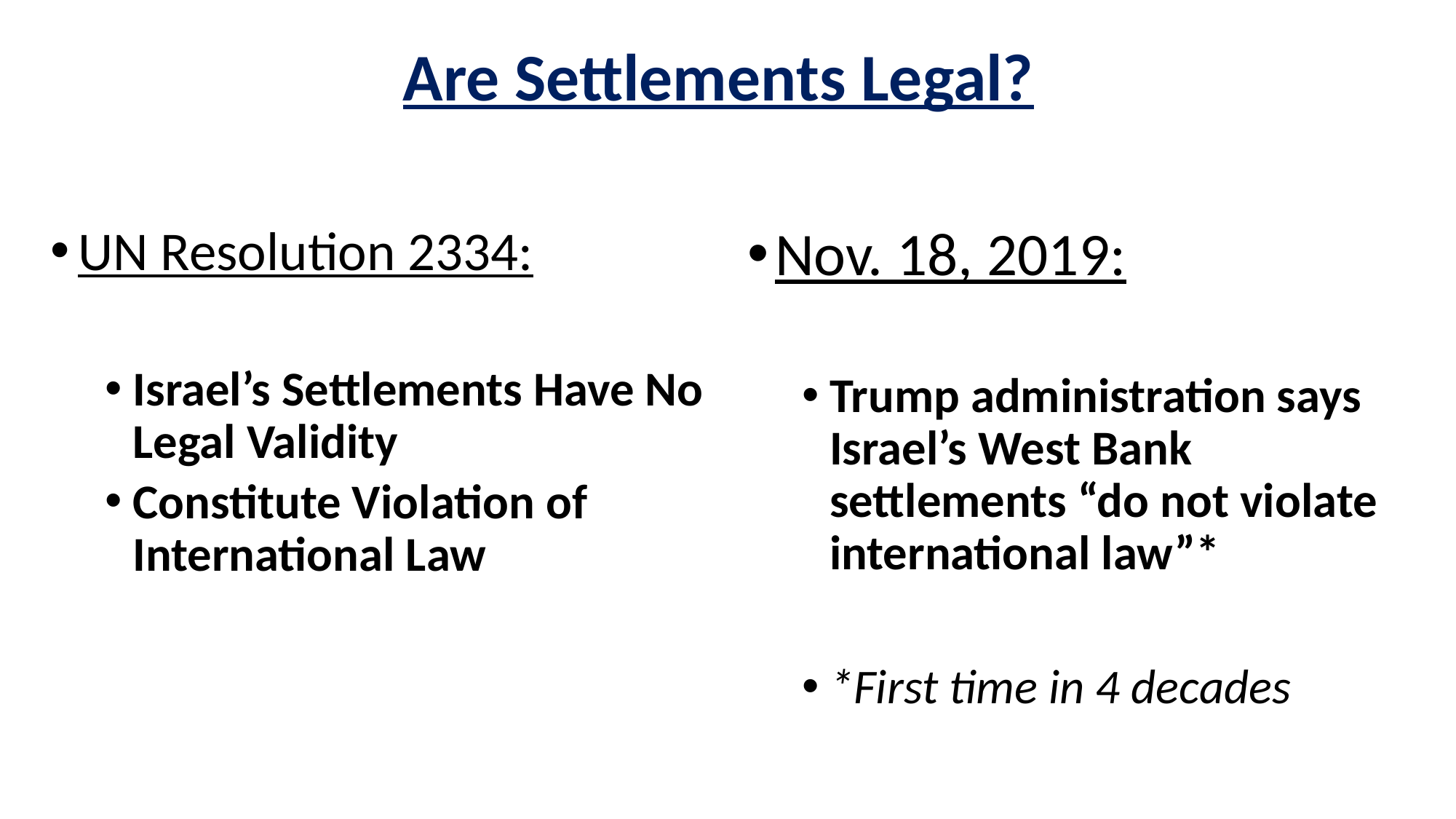

# Are Settlements Legal?
UN Resolution 2334:

Israel’s Settlements Have No Legal Validity
Constitute Violation of International Law
Nov. 18, 2019:

Trump administration says Israel’s West Bank settlements “do not violate international law”*

*First time in 4 decades